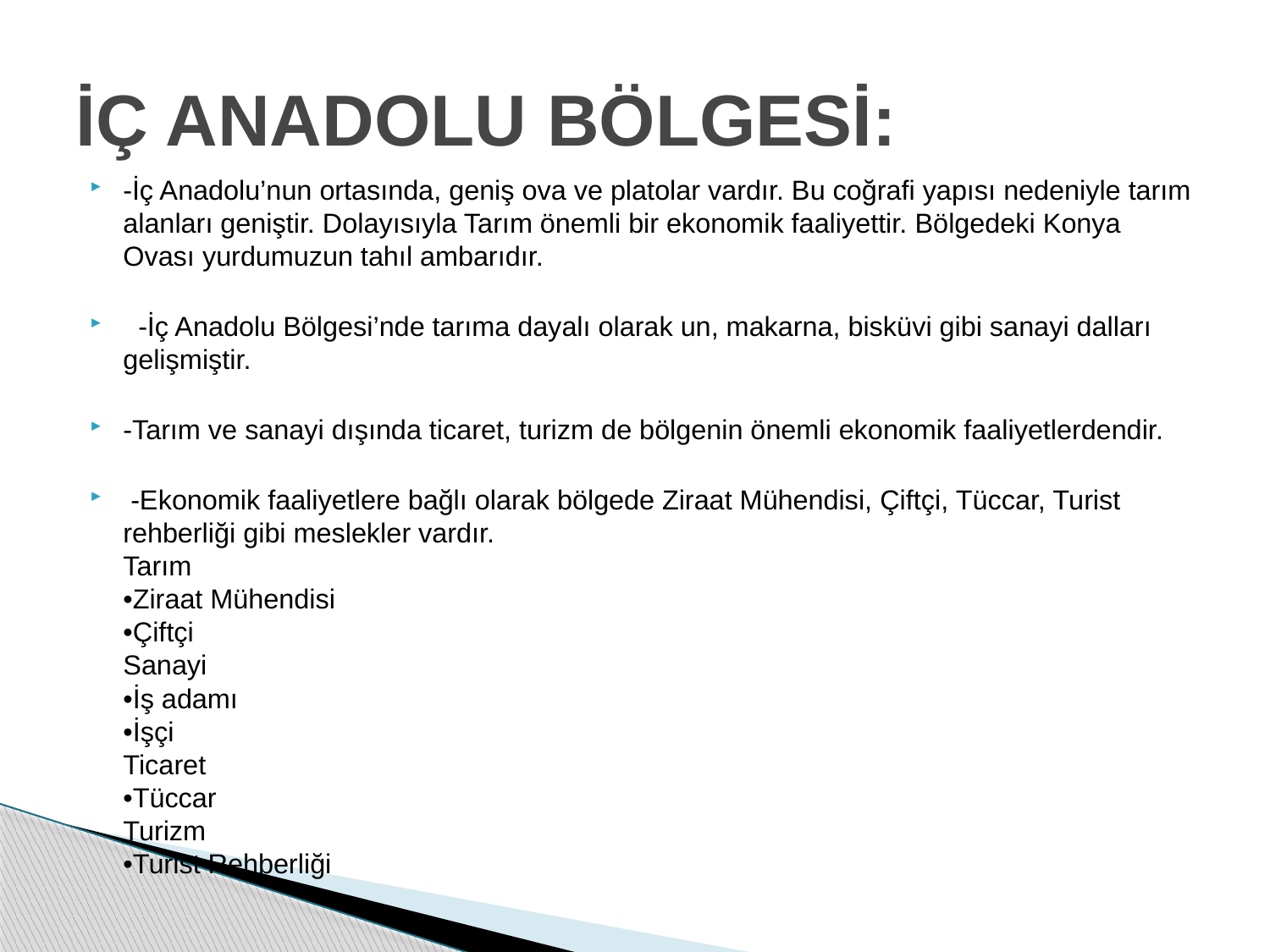

# İÇ ANADOLU BÖLGESİ:
-İç Anadolu’nun ortasında, geniş ova ve platolar vardır. Bu coğrafi yapısı nedeniyle tarım alanları geniştir. Dolayısıyla Tarım önemli bir ekonomik faaliyettir. Bölgedeki Konya Ovası yurdumuzun tahıl ambarıdır.
  -İç Anadolu Bölgesi’nde tarıma dayalı olarak un, makarna, bisküvi gibi sanayi dalları gelişmiştir.
-Tarım ve sanayi dışında ticaret, turizm de bölgenin önemli ekonomik faaliyetlerdendir.
 -Ekonomik faaliyetlere bağlı olarak bölgede Ziraat Mühendisi, Çiftçi, Tüccar, Turist rehberliği gibi meslekler vardır.
Tarım
•Ziraat Mühendisi
•Çiftçi
Sanayi
•İş adamı
•İşçi
Ticaret
•Tüccar
Turizm
•Turist Rehberliği